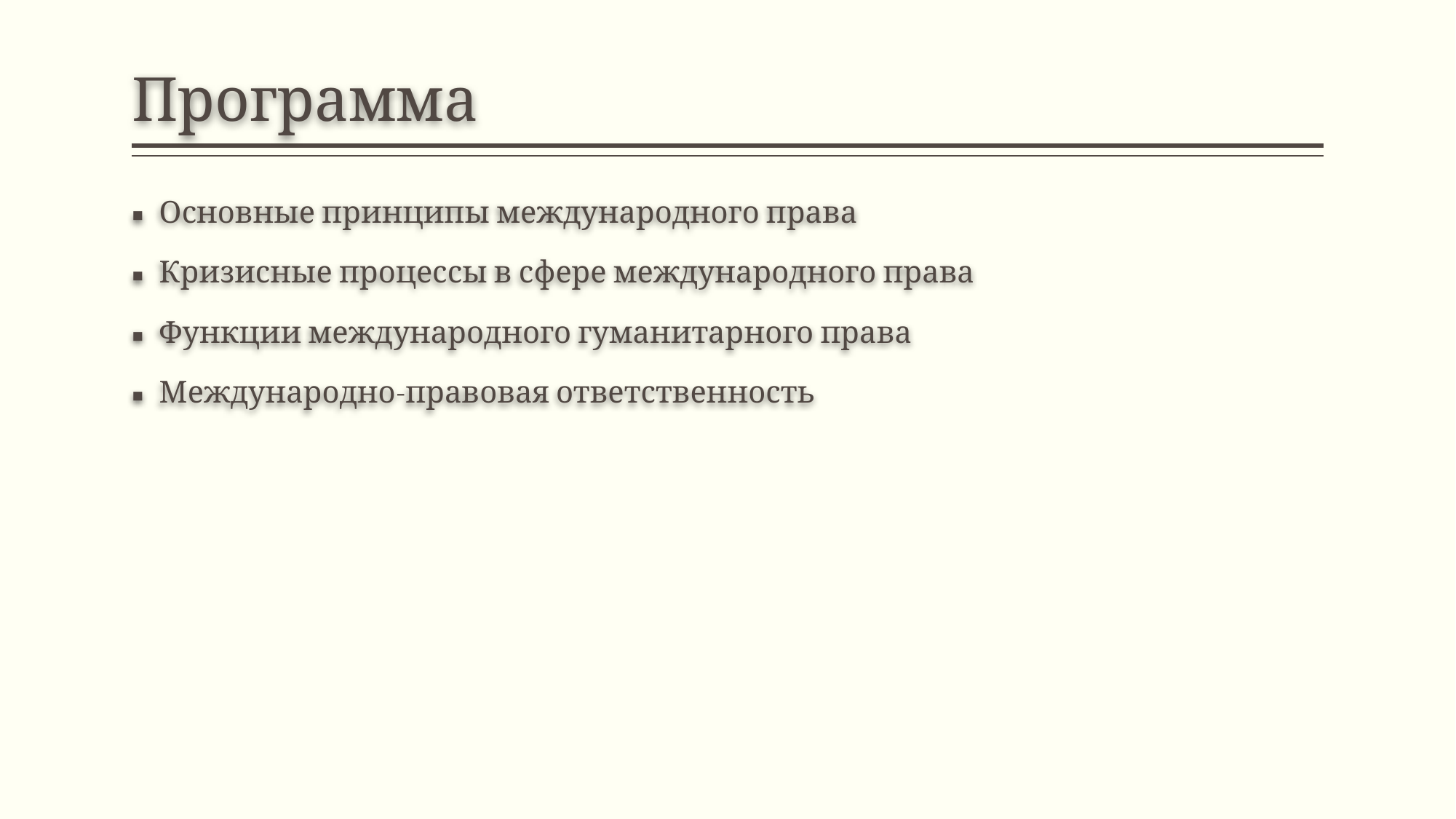

# Программа
Основные принципы международного права
Кризисные процессы в сфере международного права
Функции международного гуманитарного права
Международно-правовая ответственность